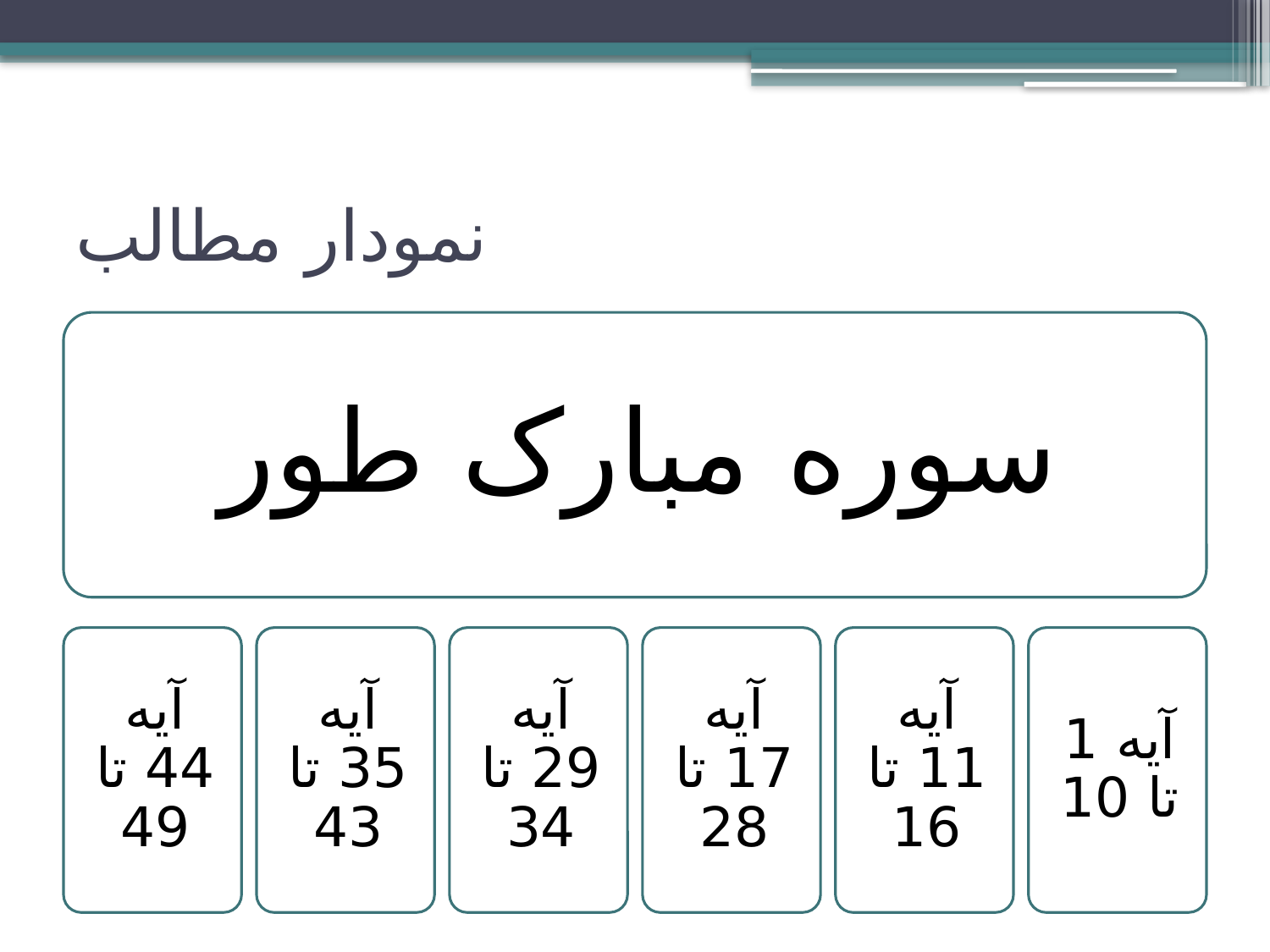

# نمودار مطالب
سوره مبارک طور
آیه 44 تا 49
آیه 35 تا 43
آیه 29 تا 34
آیه 17 تا 28
آیه 11 تا 16
آیه 1 تا 10